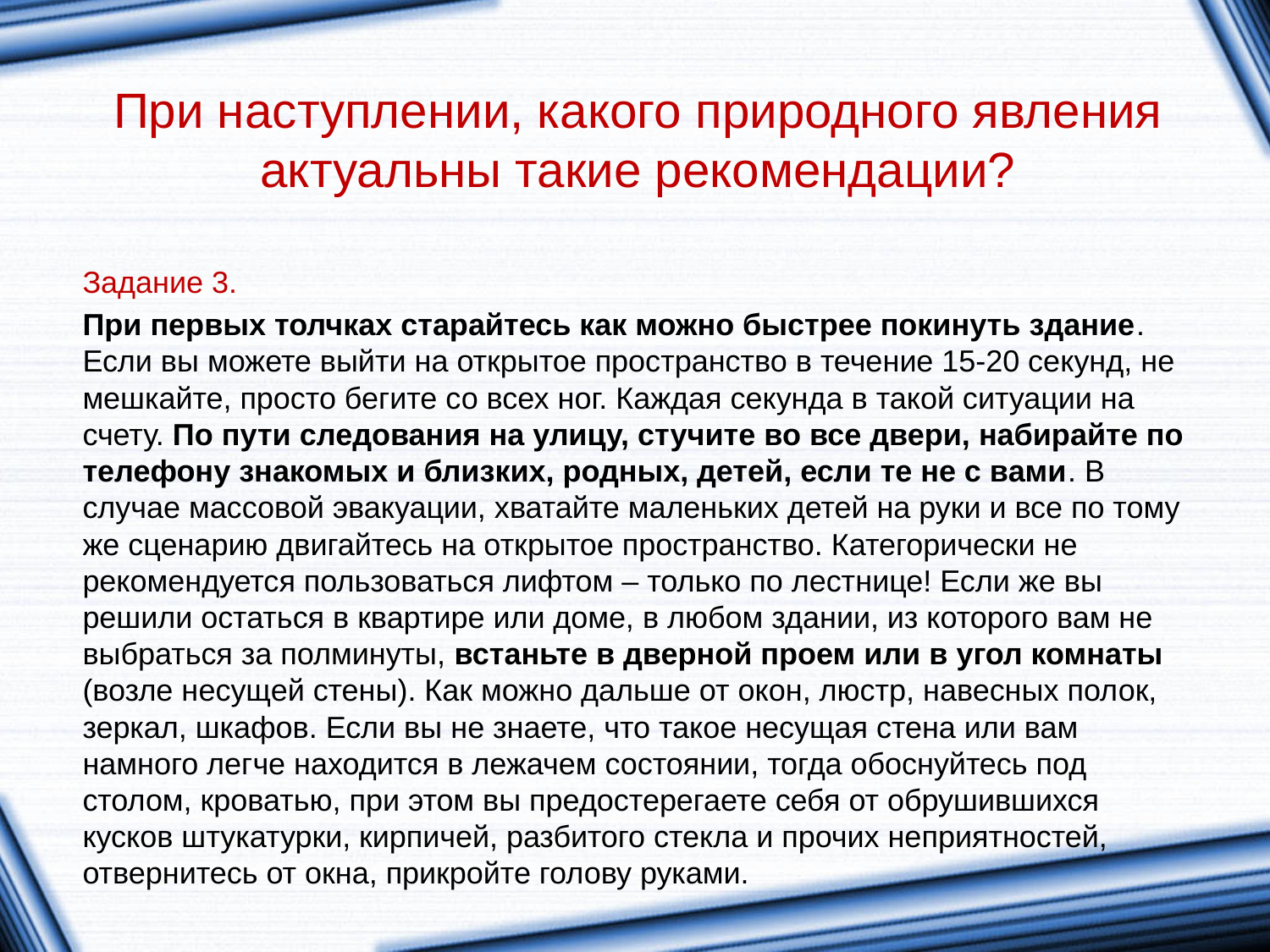

# При наступлении, какого природного явления актуальны такие рекомендации?
Задание 3.
При первых толчках старайтесь как можно быстрее покинуть здание. Если вы можете выйти на открытое пространство в течение 15-20 секунд, не мешкайте, просто бегите со всех ног. Каждая секунда в такой ситуации на счету. По пути следования на улицу, стучите во все двери, набирайте по телефону знакомых и близких, родных, детей, если те не с вами. В случае массовой эвакуации, хватайте маленьких детей на руки и все по тому же сценарию двигайтесь на открытое пространство. Категорически не рекомендуется пользоваться лифтом – только по лестнице! Если же вы решили остаться в квартире или доме, в любом здании, из которого вам не выбраться за полминуты, встаньте в дверной проем или в угол комнаты (возле несущей стены). Как можно дальше от окон, люстр, навесных полок, зеркал, шкафов. Если вы не знаете, что такое несущая стена или вам намного легче находится в лежачем состоянии, тогда обоснуйтесь под столом, кроватью, при этом вы предостерегаете себя от обрушившихся кусков штукатурки, кирпичей, разбитого стекла и прочих неприятностей, отвернитесь от окна, прикройте голову руками.